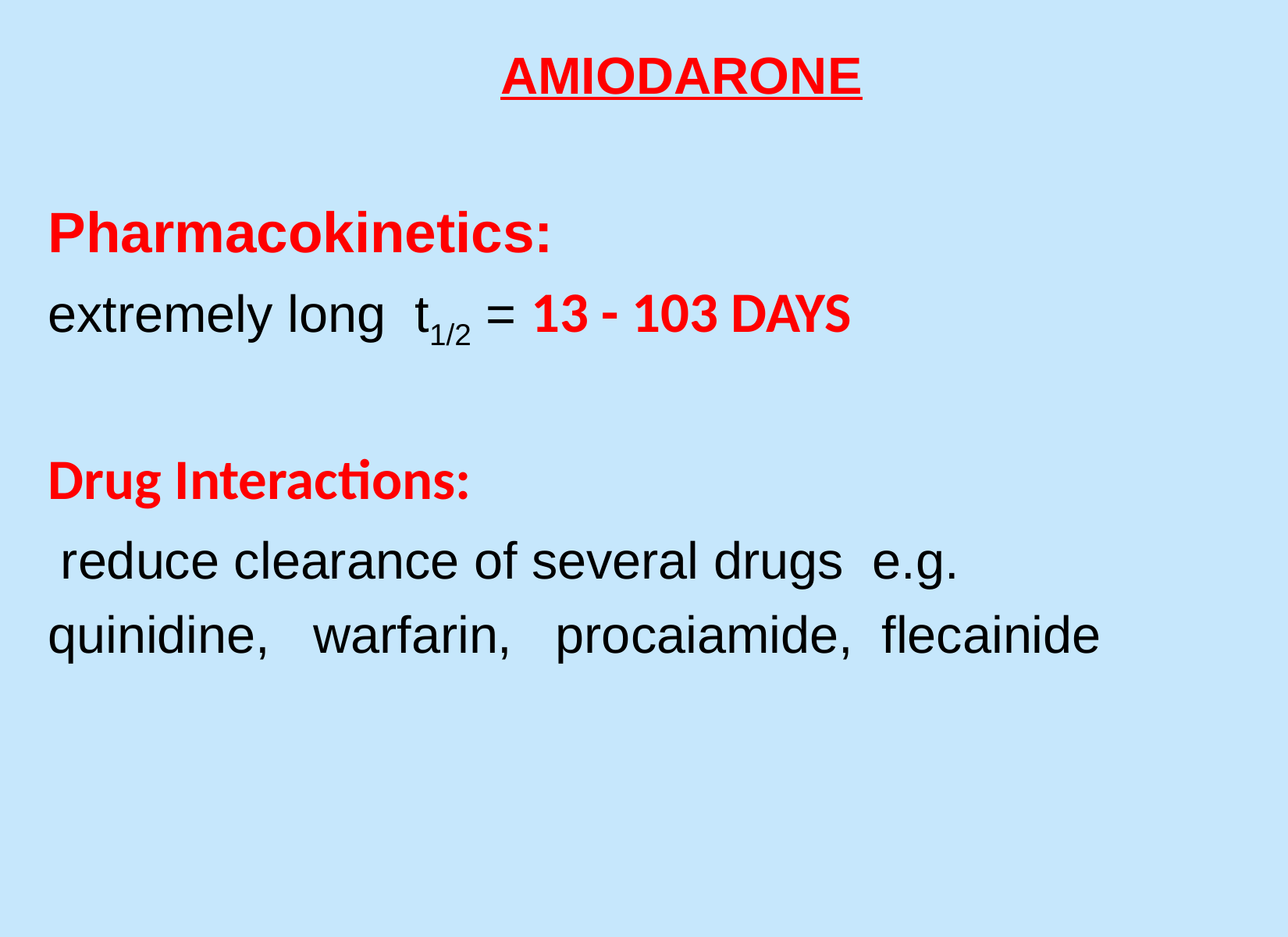

AMIODARONE

Pharmacokinetics:
extremely long  t1/2 = 13 - 103 DAYS

Drug Interactions:
 reduce clearance of several drugs  e.g.
quinidine,   warfarin,   procaiamide,  flecainide
#